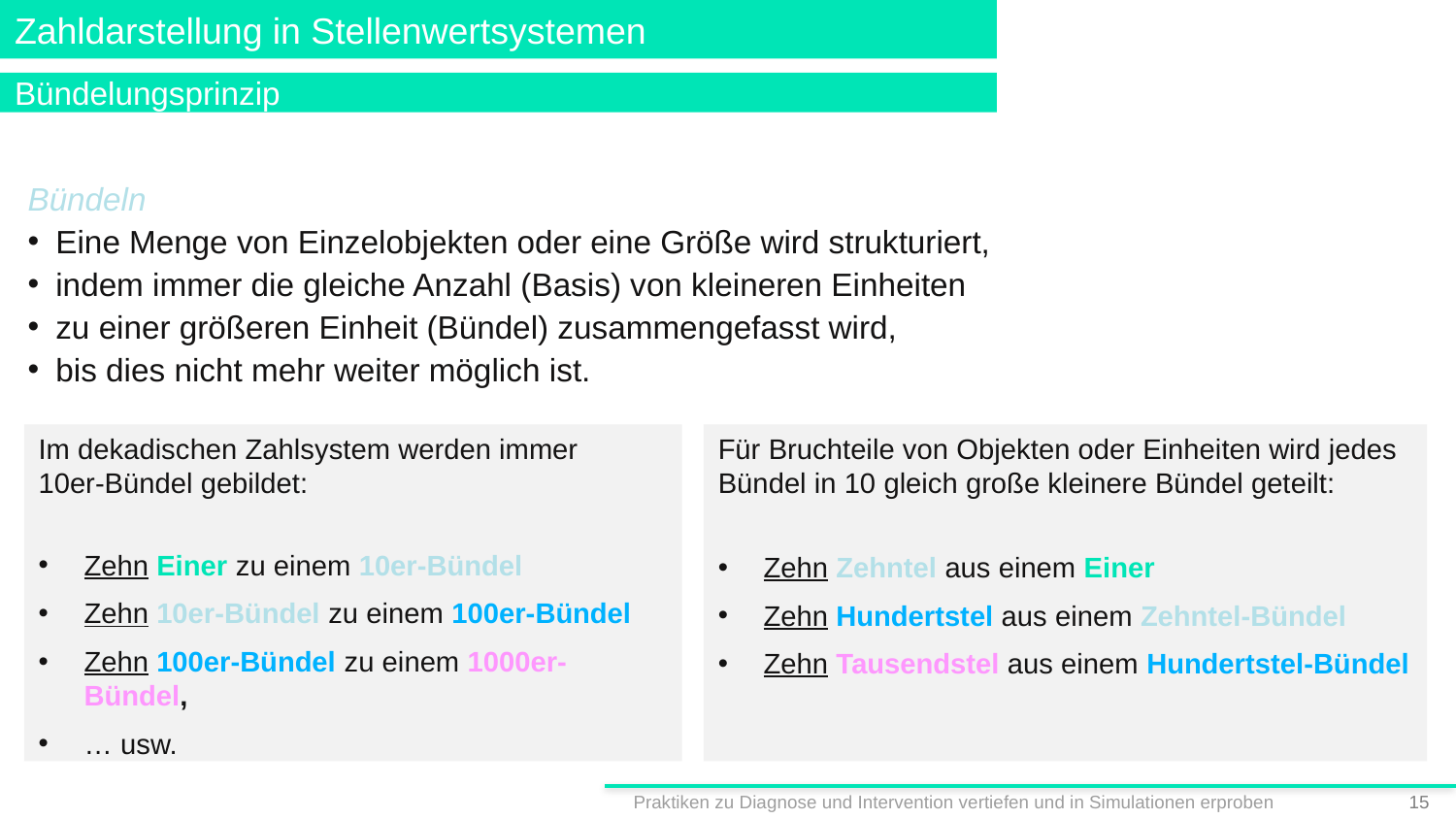

# Zahldarstellung in Stellenwertsystemen

Bündelungsprinzip

Bündeln
Eine Menge von Einzelobjekten oder eine Größe wird strukturiert,
indem immer die gleiche Anzahl (Basis) von kleineren Einheiten
zu einer größeren Einheit (Bündel) zusammengefasst wird,
bis dies nicht mehr weiter möglich ist.

Für Bruchteile von Objekten oder Einheiten wird jedes Bündel in 10 gleich große kleinere Bündel geteilt:

Zehn Zehntel aus einem Einer
Zehn Hundertstel aus einem Zehntel-Bündel
Zehn Tausendstel aus einem Hundertstel-Bündel
Im dekadischen Zahlsystem werden immer
10er-Bündel gebildet:
Zehn Einer zu einem 10er-Bündel
Zehn 10er-Bündel zu einem 100er-Bündel
Zehn 100er-Bündel zu einem 1000er-Bündel,
… usw.
Praktiken zu Diagnose und Intervention vertiefen und in Simulationen erproben
15